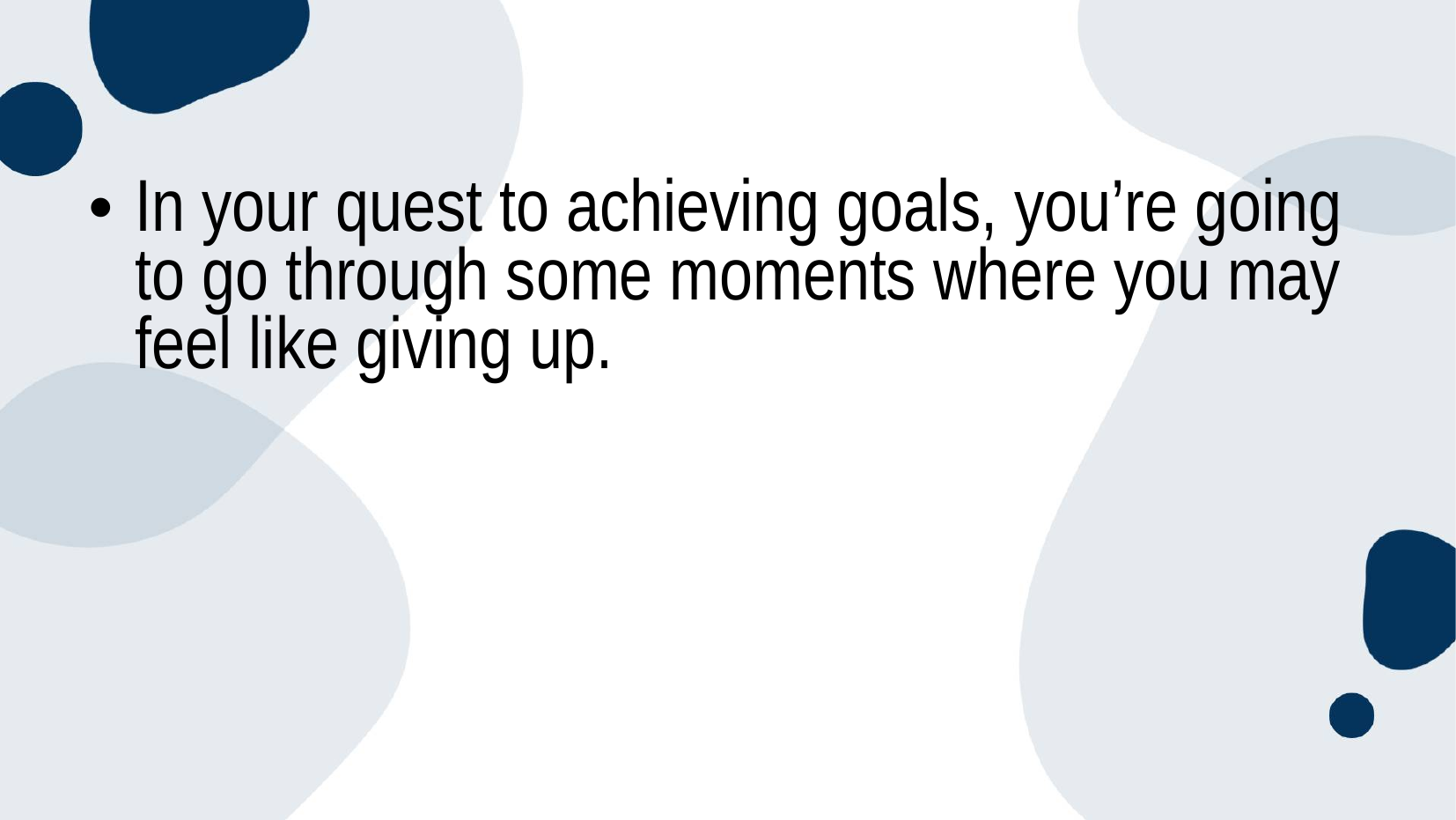

#
In your quest to achieving goals, you’re going to go through some moments where you may feel like giving up.